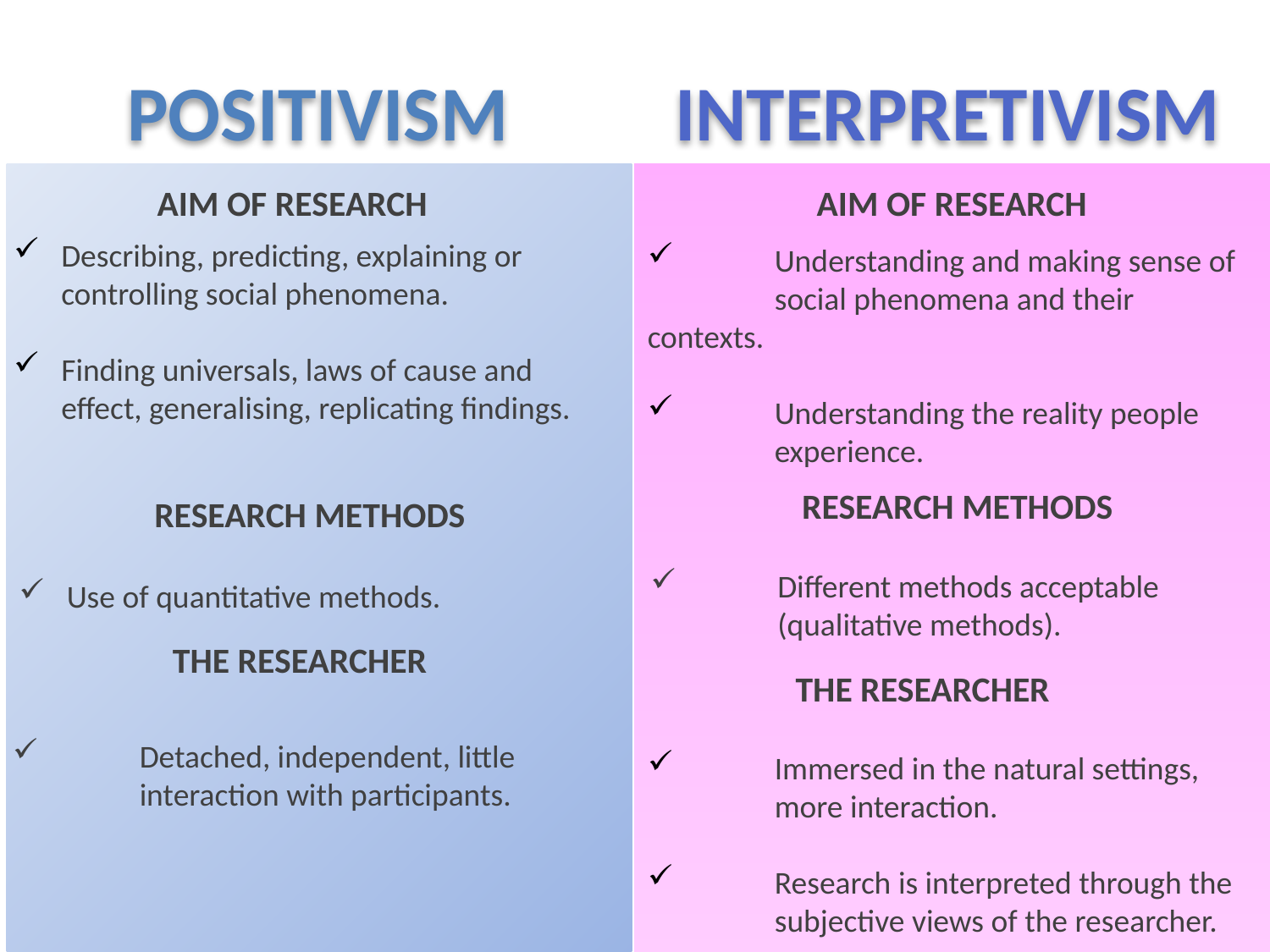

POSITIVISM
INTERPRETIVISM

AIM OF RESEARCH

AIM OF RESEARCH
Describing, predicting, explaining or controlling social phenomena.

Finding universals, laws of cause and effect, generalising, replicating findings.

 	Understanding and making sense of 	social phenomena and their contexts.

 	Understanding the reality people 	experience.

RESEARCH METHODS
RESEARCH METHODS
 	Different methods acceptable 	(qualitative methods).

   Use of quantitative methods.

THE RESEARCHER

THE RESEARCHER

 	Detached, independent, little
 	interaction with participants.

 	Immersed in the natural settings, 	more interaction.

 	Research is interpreted through the 	subjective views of the researcher.